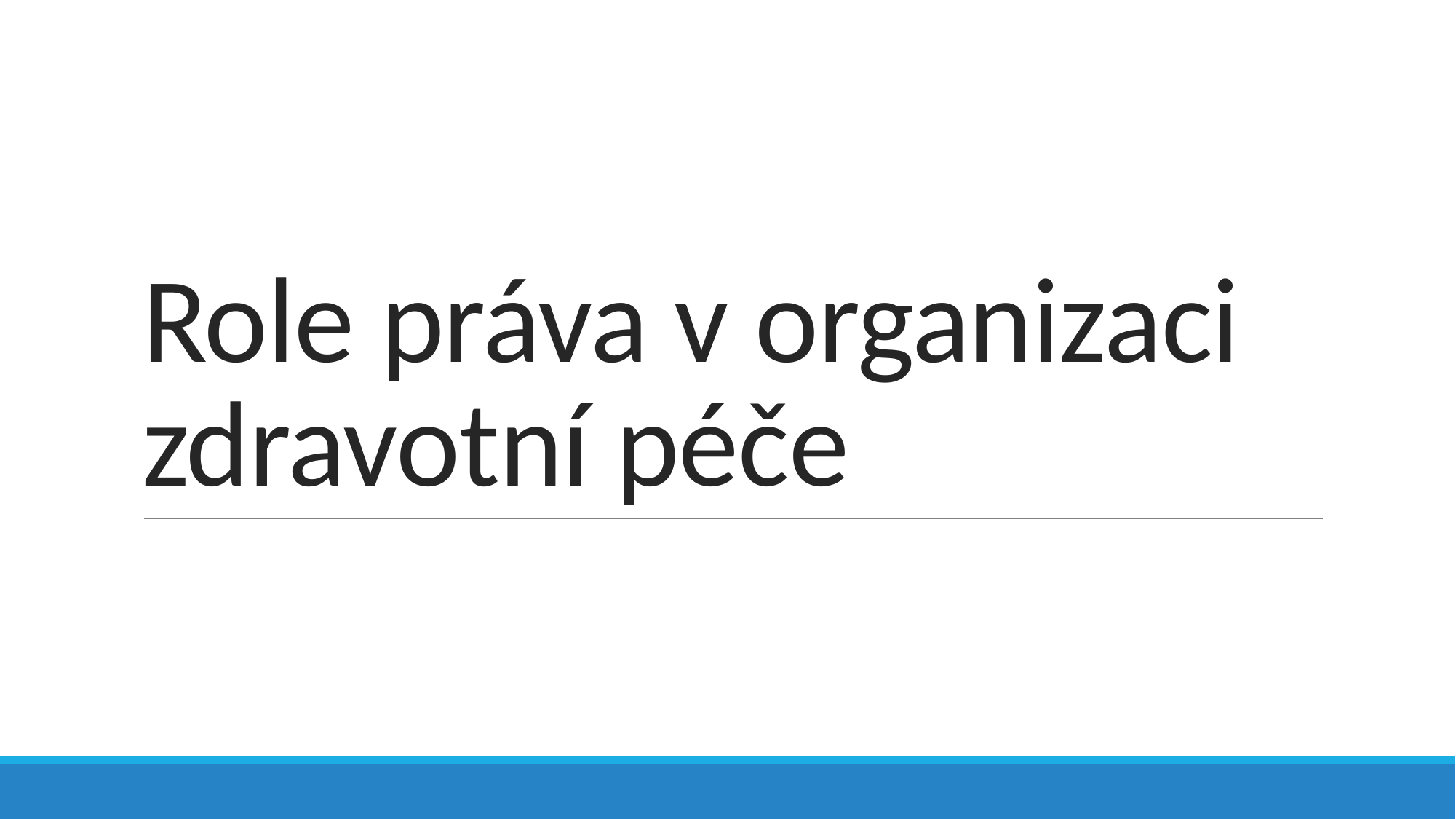

# Role práva v organizaci zdravotní péče